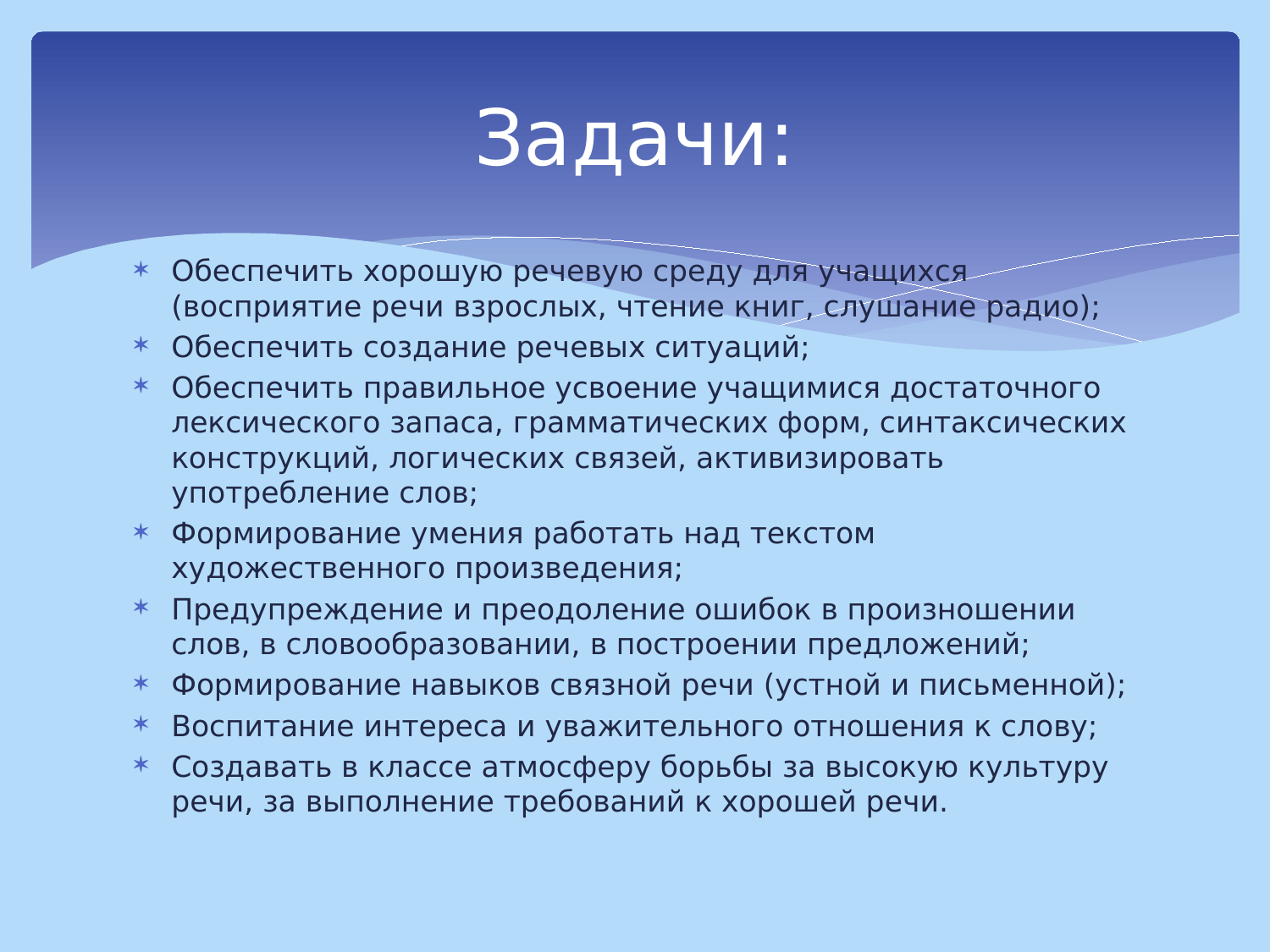

# Задачи:
Обеспечить хорошую речевую среду для учащихся (восприятие речи взрослых, чтение книг, слушание радио);
Обеспечить создание речевых ситуаций;
Обеспечить правильное усвоение учащимися достаточного лексического запаса, грамматических форм, синтаксических конструкций, логических связей, активизировать употребление слов;
Формирование умения работать над текстом художественного произведения;
Предупреждение и преодоление ошибок в произношении слов, в словообразовании, в построении предложений;
Формирование навыков связной речи (устной и письменной);
Воспитание интереса и уважительного отношения к слову;
Создавать в классе атмосферу борьбы за высокую культуру речи, за выполнение требований к хорошей речи.